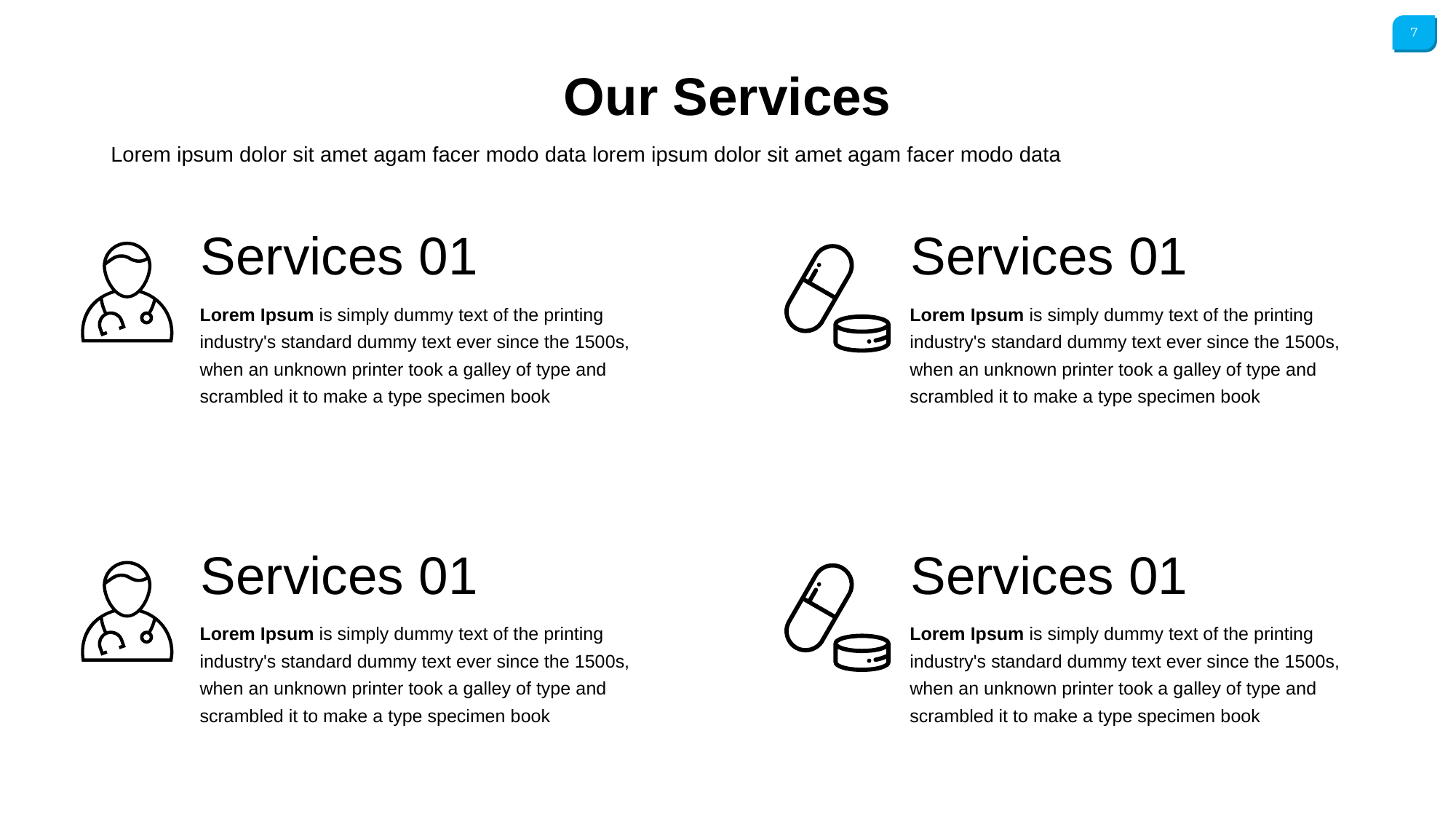

Our Services
Lorem ipsum dolor sit amet agam facer modo data lorem ipsum dolor sit amet agam facer modo data
Services 01
Services 01

Lorem Ipsum is simply dummy text of the printing industry's standard dummy text ever since the 1500s, when an unknown printer took a galley of type and scrambled it to make a type specimen book
Lorem Ipsum is simply dummy text of the printing industry's standard dummy text ever since the 1500s, when an unknown printer took a galley of type and scrambled it to make a type specimen book
Services 01

Lorem Ipsum is simply dummy text of the printing industry's standard dummy text ever since the 1500s, when an unknown printer took a galley of type and scrambled it to make a type specimen book
Services 01

Lorem Ipsum is simply dummy text of the printing industry's standard dummy text ever since the 1500s, when an unknown printer took a galley of type and scrambled it to make a type specimen book